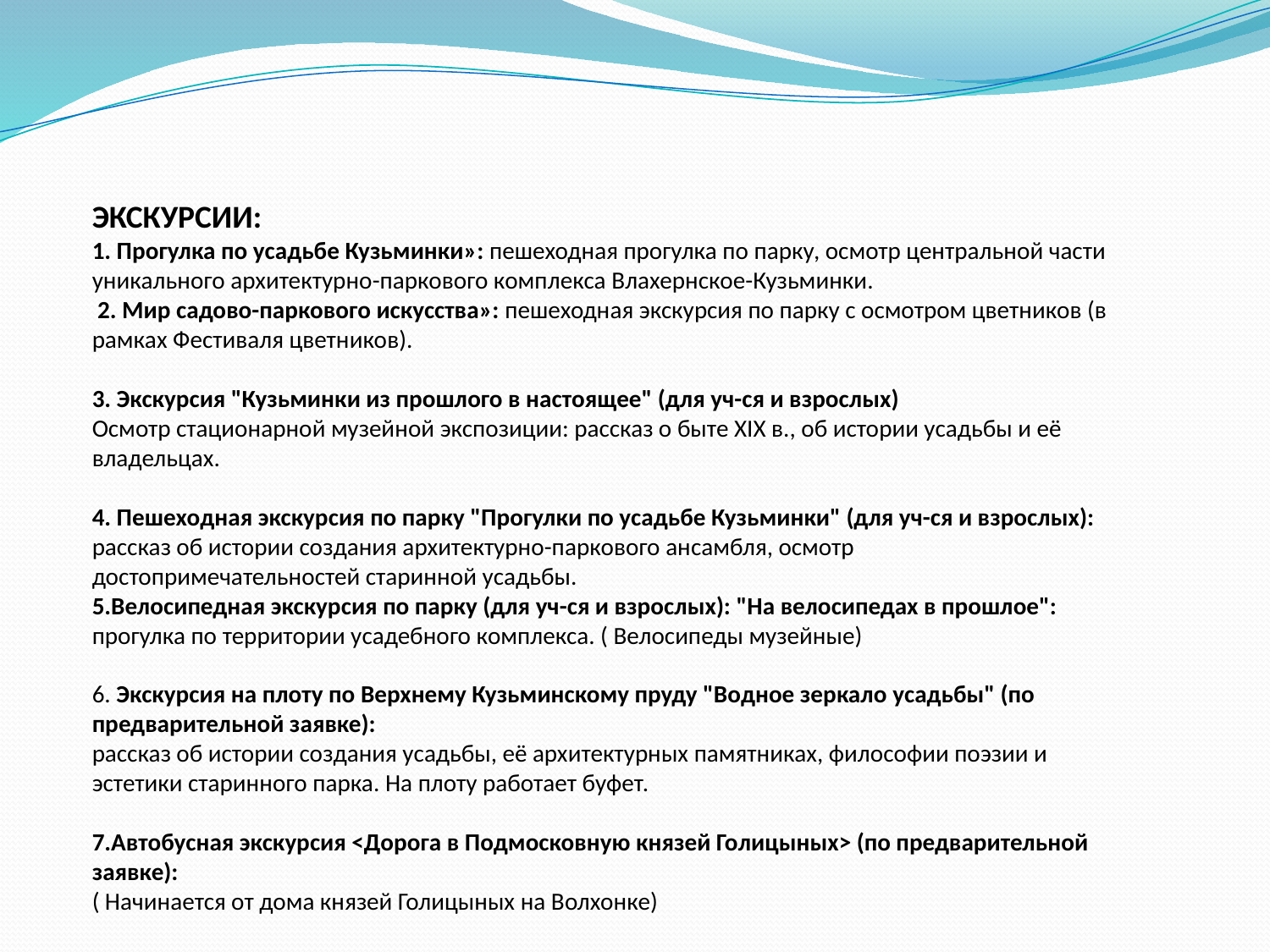

ЭКСКУРСИИ:
1. Прогулка по усадьбе Кузьминки»: пешеходная прогулка по парку, осмотр центральной части уникального архитектурно-паркового комплекса Влахернское-Кузьминки.
 2. Мир садово-паркового искусства»: пешеходная экскурсия по парку с осмотром цветников (в рамках Фестиваля цветников).

3. Экскурсия "Кузьминки из прошлого в настоящее" (для уч-ся и взрослых)
Осмотр стационарной музейной экспозиции: рассказ о быте XIX в., об истории усадьбы и её владельцах.

4. Пешеходная экскурсия по парку "Прогулки по усадьбе Кузьминки" (для уч-ся и взрослых):
рассказ об истории создания архитектурно-паркового ансамбля, осмотр достопримечательностей старинной усадьбы.
5.Велосипедная экскурсия по парку (для уч-ся и взрослых): "На велосипедах в прошлое":
прогулка по территории усадебного комплекса. ( Велосипеды музейные)

6. Экскурсия на плоту по Верхнему Кузьминскому пруду "Водное зеркало усадьбы" (по предварительной заявке):
рассказ об истории создания усадьбы, её архитектурных памятниках, философии поэзии и эстетики старинного парка. На плоту работает буфет.

7.Автобусная экскурсия <Дорога в Подмосковную князей Голицыных> (по предварительной заявке):
( Начинается от дома князей Голицыных на Волхонке)